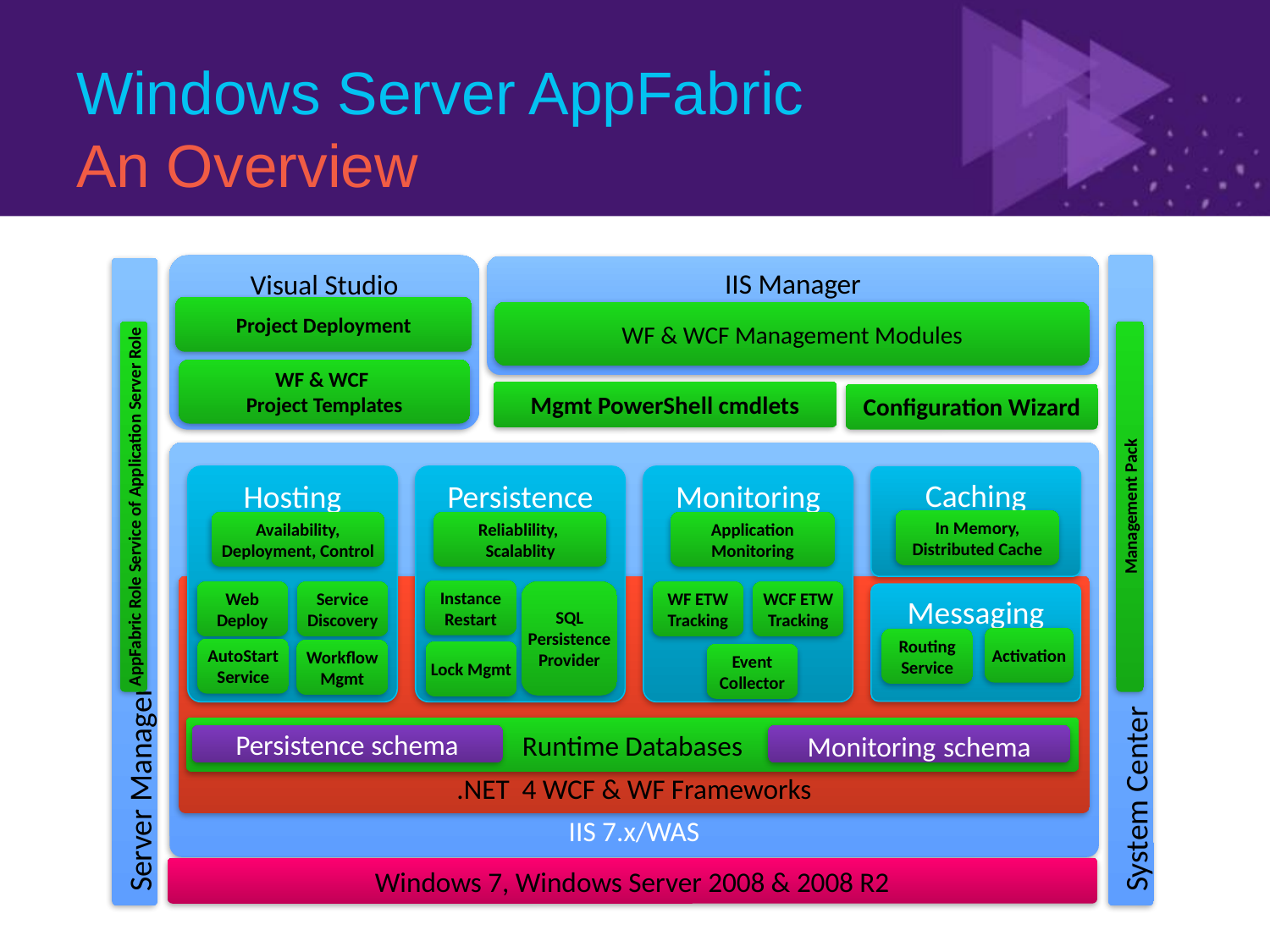

# Windows Server AppFabric An Overview
Visual Studio
IIS Manager
Project Deployment
WF & WCF Management Modules
WF & WCF
Project Templates
Mgmt PowerShell cmdlets
Configuration Wizard
IIS 7.x/WAS
Hosting
Persistence
Monitoring
Caching
In Memory, Distributed Cache
Availability, Deployment, Control
Reliablility,
Scalablity
Application Monitoring
System Center
Management Pack
Server Manager
AppFabric Role Service of Application Server Role
.NET  4 WCF & WF Frameworks
Instance Restart
Web Deploy
Service Discovery
SQL Persistence Provider
WF ETW Tracking
WCF ETW Tracking
Messaging
Activation
Routing Service
AutoStart Service
Workflow Mgmt
Lock Mgmt
Event Collector
Runtime Databases
Persistence schema
Monitoring schema
Windows 7, Windows Server 2008 & 2008 R2
(c) 2011 Microsoft. All rights reserved.